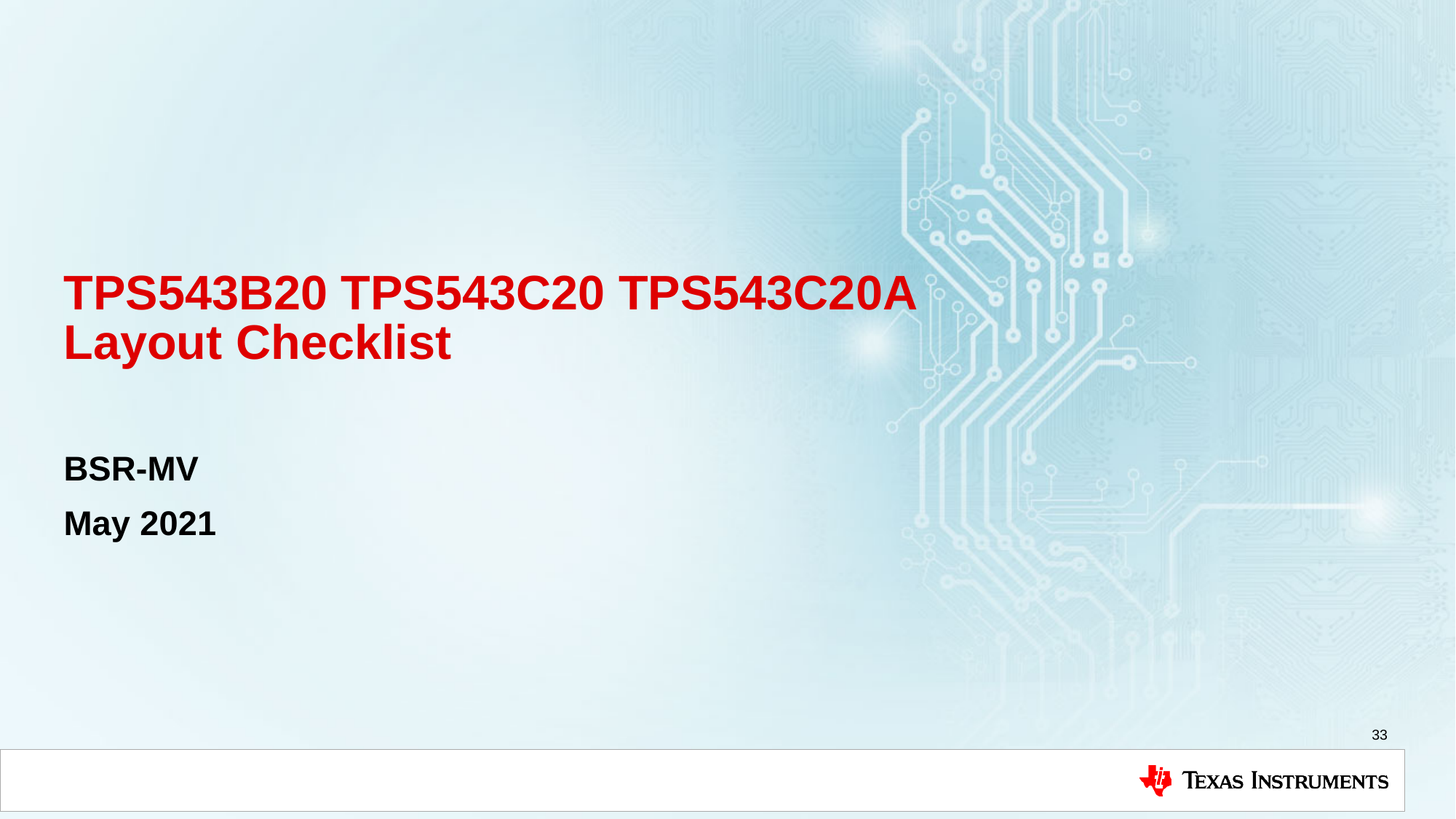

# TPS543B20 TPS543C20 TPS543C20A Layout Checklist
BSR-MV
May 2021
33